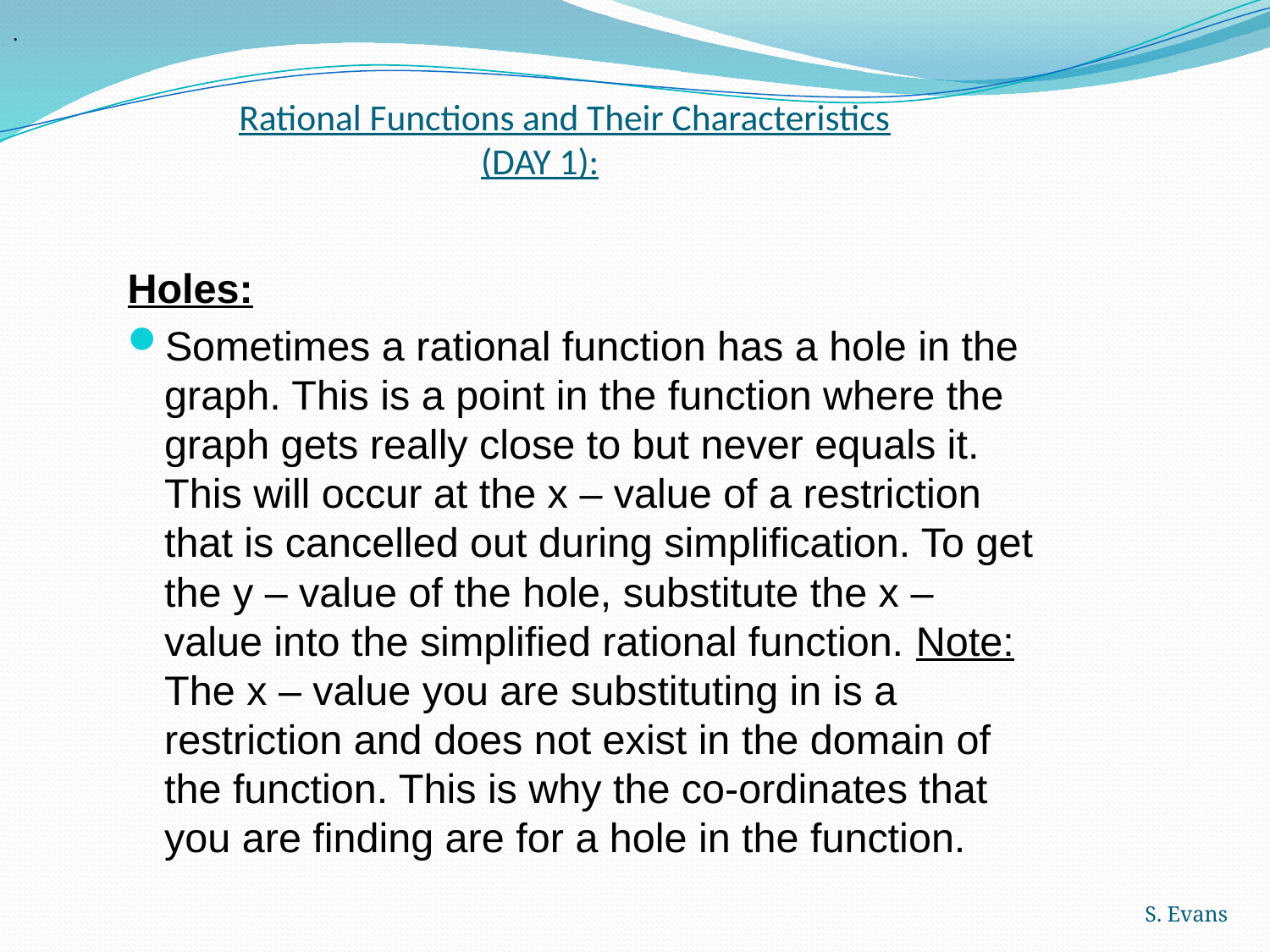

.
# Rational Functions and Their Characteristics (DAY 1):
Holes:
Sometimes a rational function has a hole in the graph. This is a point in the function where the graph gets really close to but never equals it. This will occur at the x – value of a restriction that is cancelled out during simplification. To get the y – value of the hole, substitute the x – value into the simplified rational function. Note: The x – value you are substituting in is a restriction and does not exist in the domain of the function. This is why the co-ordinates that you are finding are for a hole in the function.

S. Evans